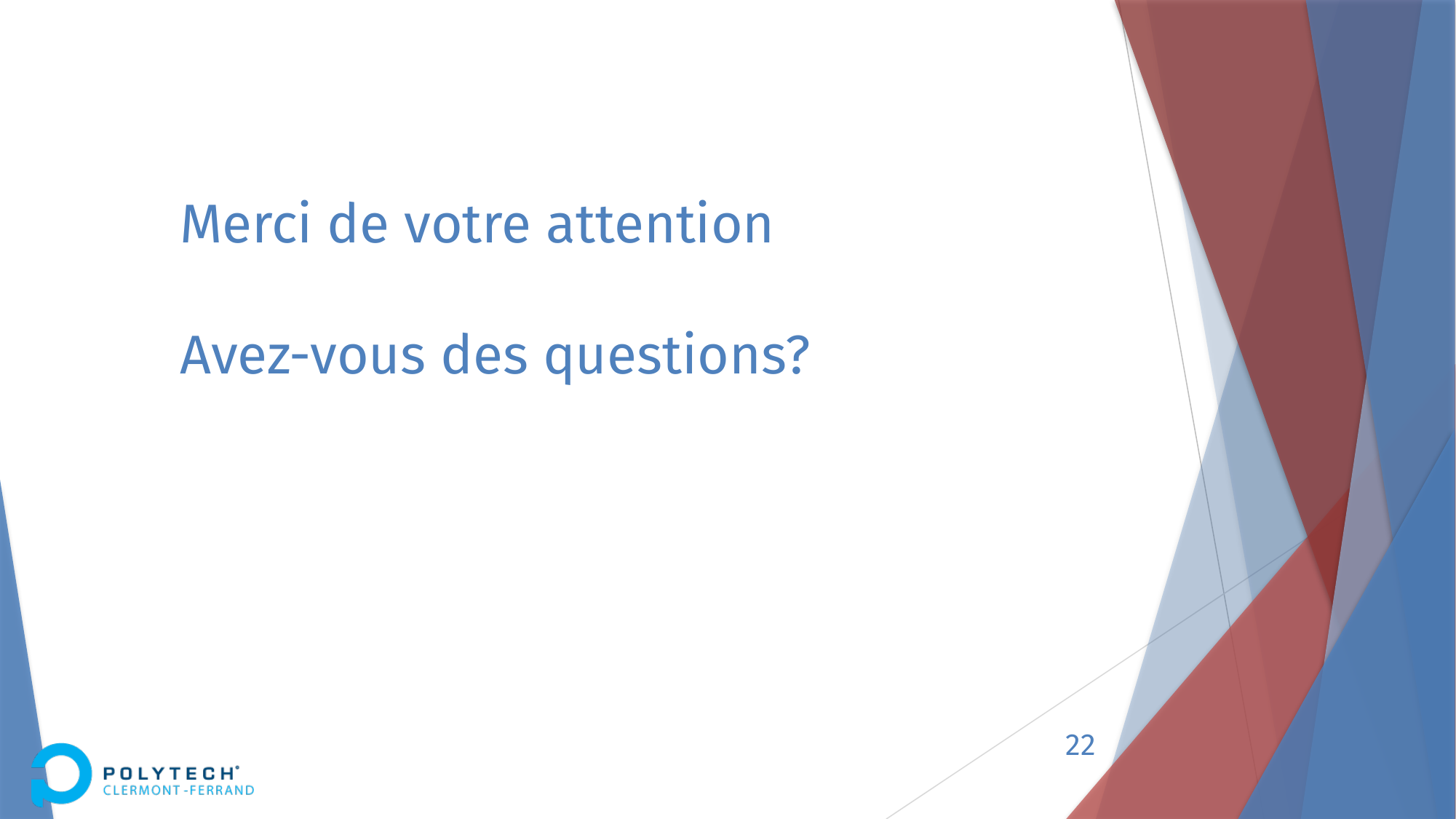

# Merci de votre attention Avez-vous des questions?
22